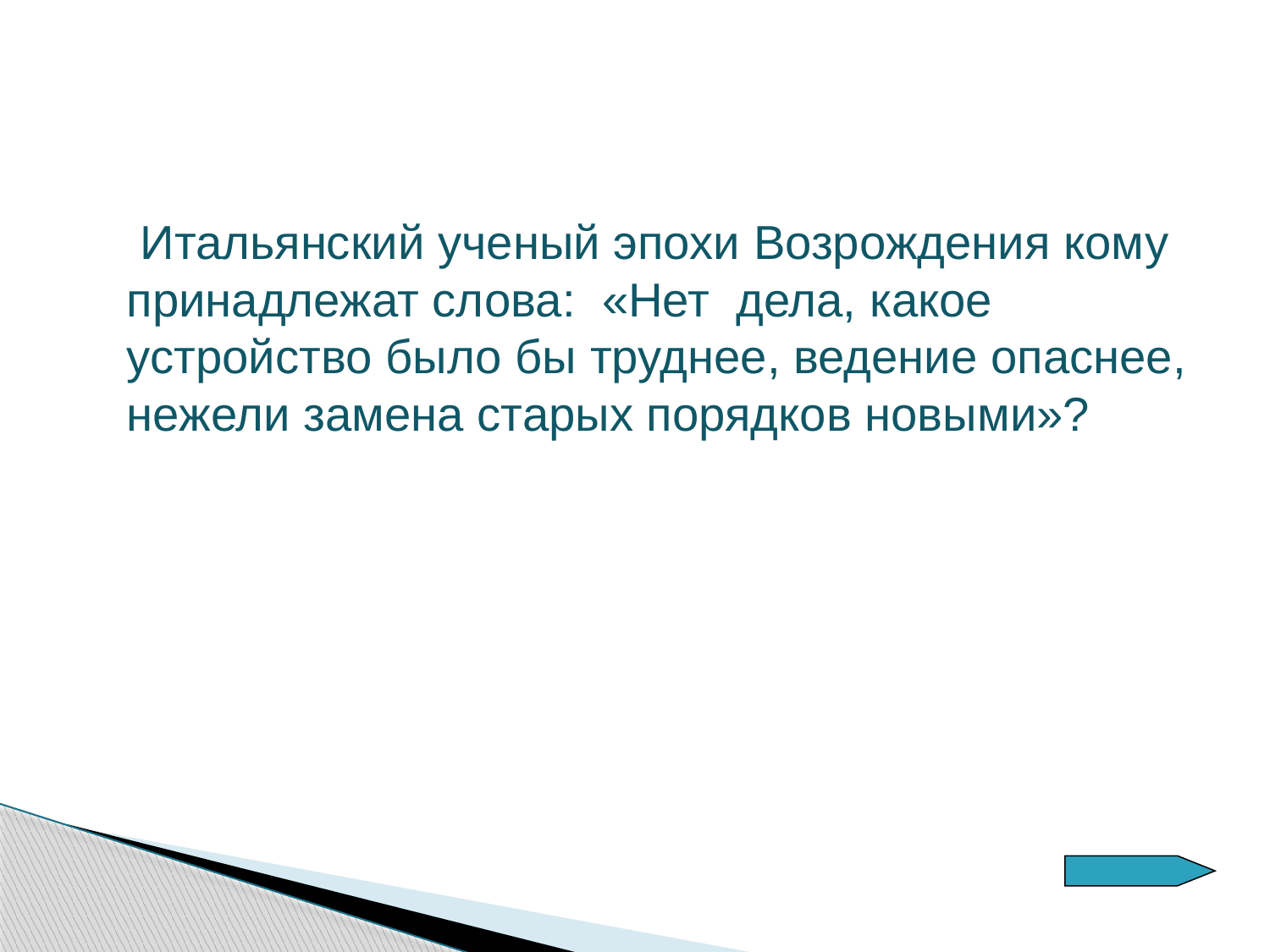

Итальянский ученый эпохи Возрождения кому принадлежат слова:  «Нет  дела, какое устройство было бы труднее, ведение опаснее, нежели замена старых порядков новыми»?